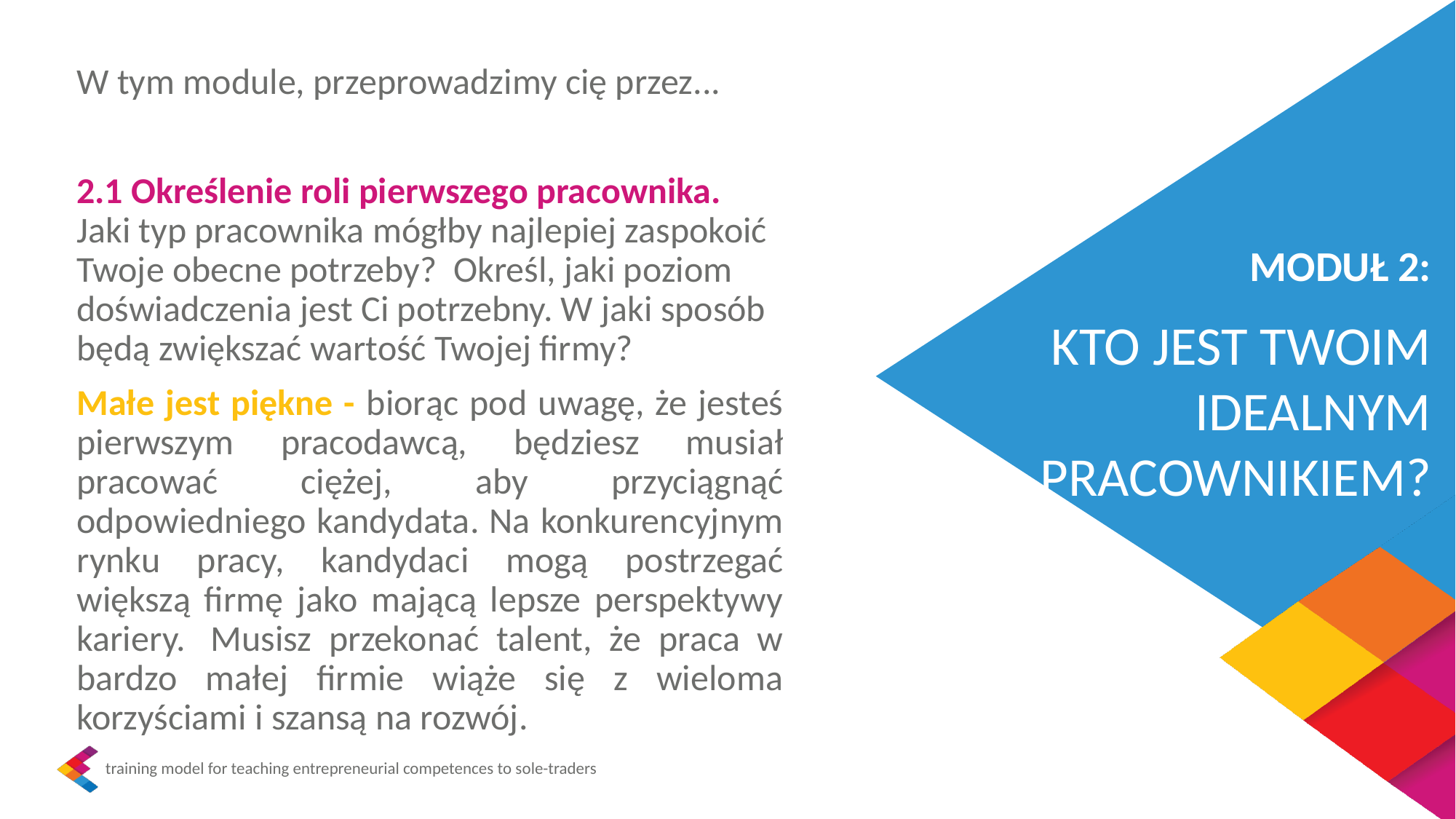

W tym module, przeprowadzimy cię przez...

2.1 Określenie roli pierwszego pracownika.  Jaki typ pracownika mógłby najlepiej zaspokoić Twoje obecne potrzeby?  Określ, jaki poziom doświadczenia jest Ci potrzebny. W jaki sposób będą zwiększać wartość Twojej firmy?
Małe jest piękne - biorąc pod uwagę, że jesteś pierwszym pracodawcą, będziesz musiał pracować ciężej, aby przyciągnąć odpowiedniego kandydata. Na konkurencyjnym rynku pracy, kandydaci mogą postrzegać większą firmę jako mającą lepsze perspektywy kariery.  Musisz przekonać talent, że praca w bardzo małej firmie wiąże się z wieloma korzyściami i szansą na rozwój.
MODUŁ 2:

KTO JEST TWOIM IDEALNYM PRACOWNIKIEM?